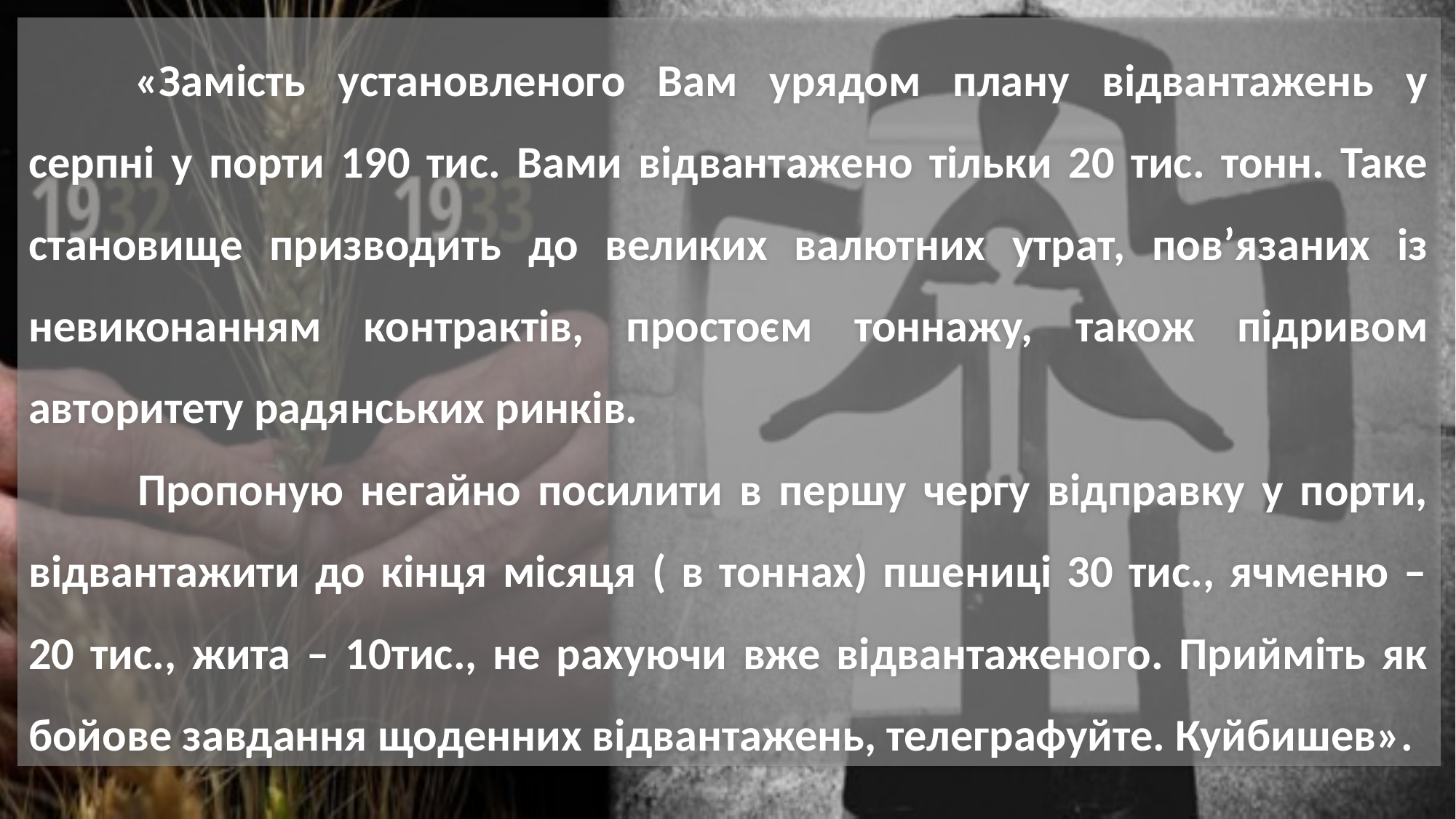

«Замість установленого Вам урядом плану відвантажень у серпні у порти 190 тис. Вами відвантажено тільки 20 тис. тонн. Таке становище призводить до великих валютних утрат, пов’язаних із невиконанням контрактів, простоєм тоннажу, також підривом авторитету радянських ринків.
	Пропоную негайно посилити в першу чергу відправку у порти, відвантажити до кінця місяця ( в тоннах) пшениці 30 тис., ячменю – 20 тис., жита – 10тис., не рахуючи вже відвантаженого. Прийміть як бойове завдання щоденних відвантажень, телеграфуйте. Куйбишев».